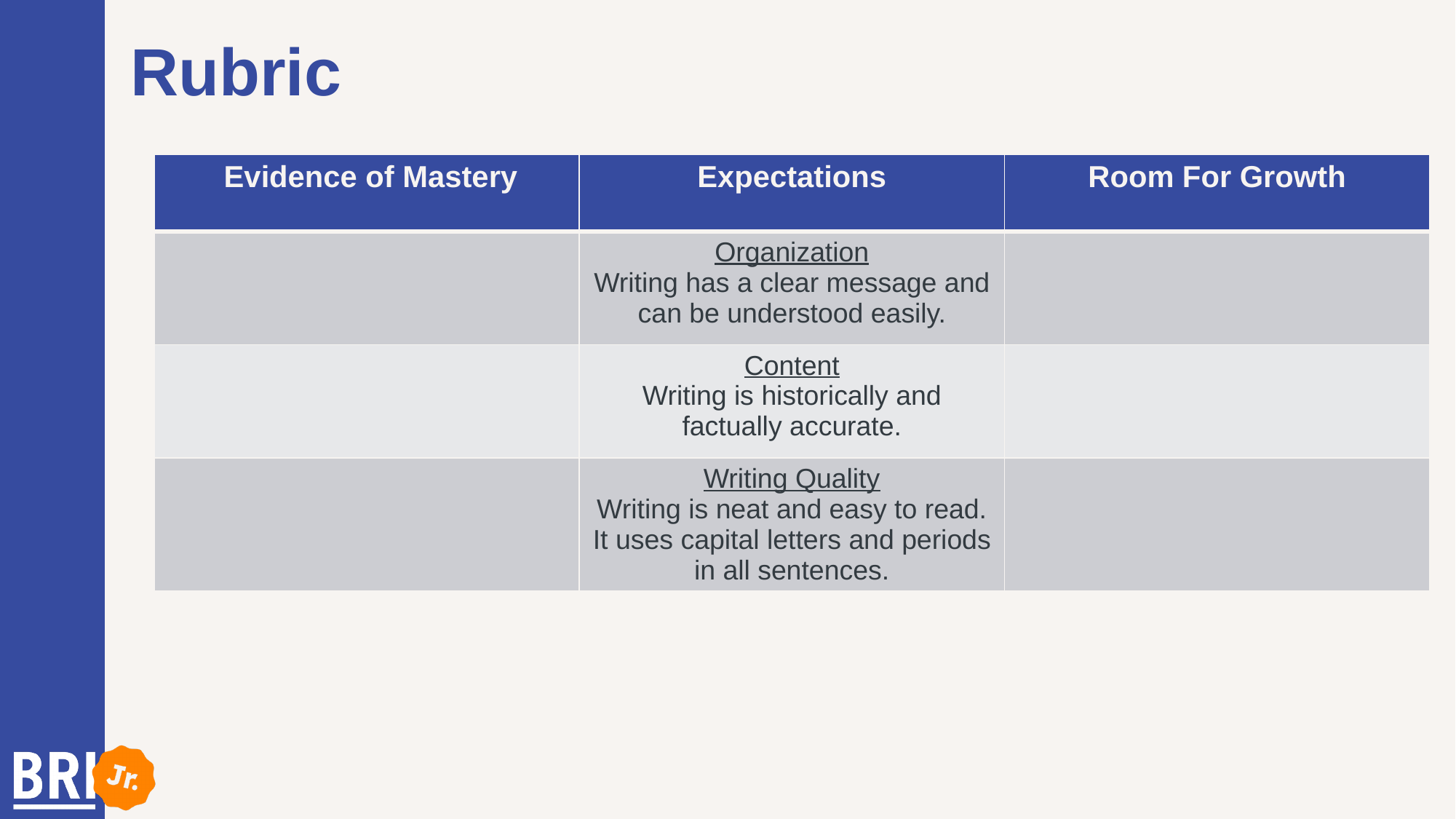

# Rubric
| Evidence of Mastery | Expectations | Room For Growth |
| --- | --- | --- |
|  | Organization Writing has a clear message and can be understood easily. |  |
|  | Content Writing is historically and factually accurate. |  |
|  | Writing Quality Writing is neat and easy to read. It uses capital letters and periods in all sentences. |  |